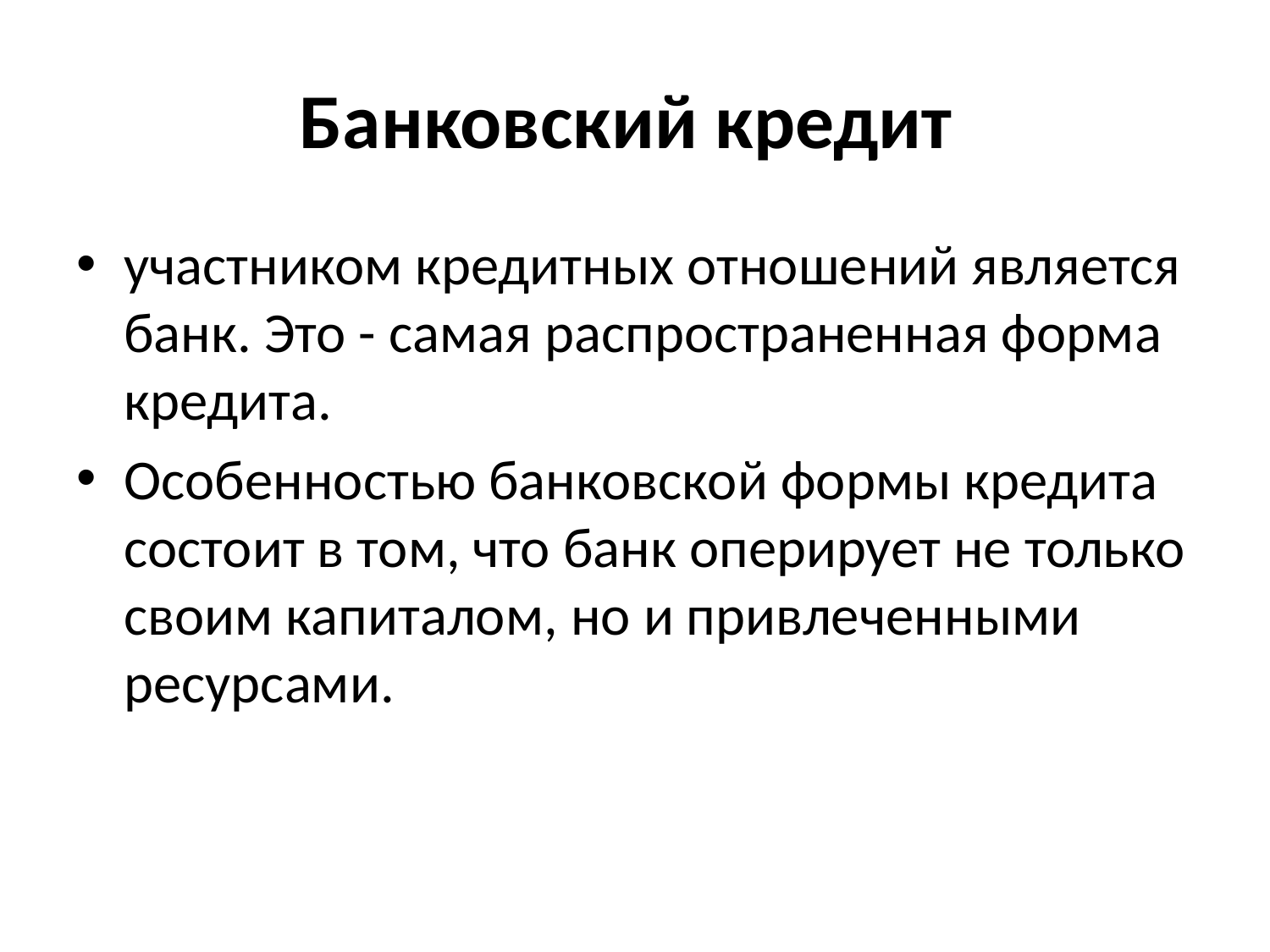

# Банковский кредит
участником кредитных отношений является банк. Это - самая распространенная форма кредита.
Особенностью банковской формы кредита состоит в том, что банк оперирует не только своим капиталом, но и привлеченными ресурсами.